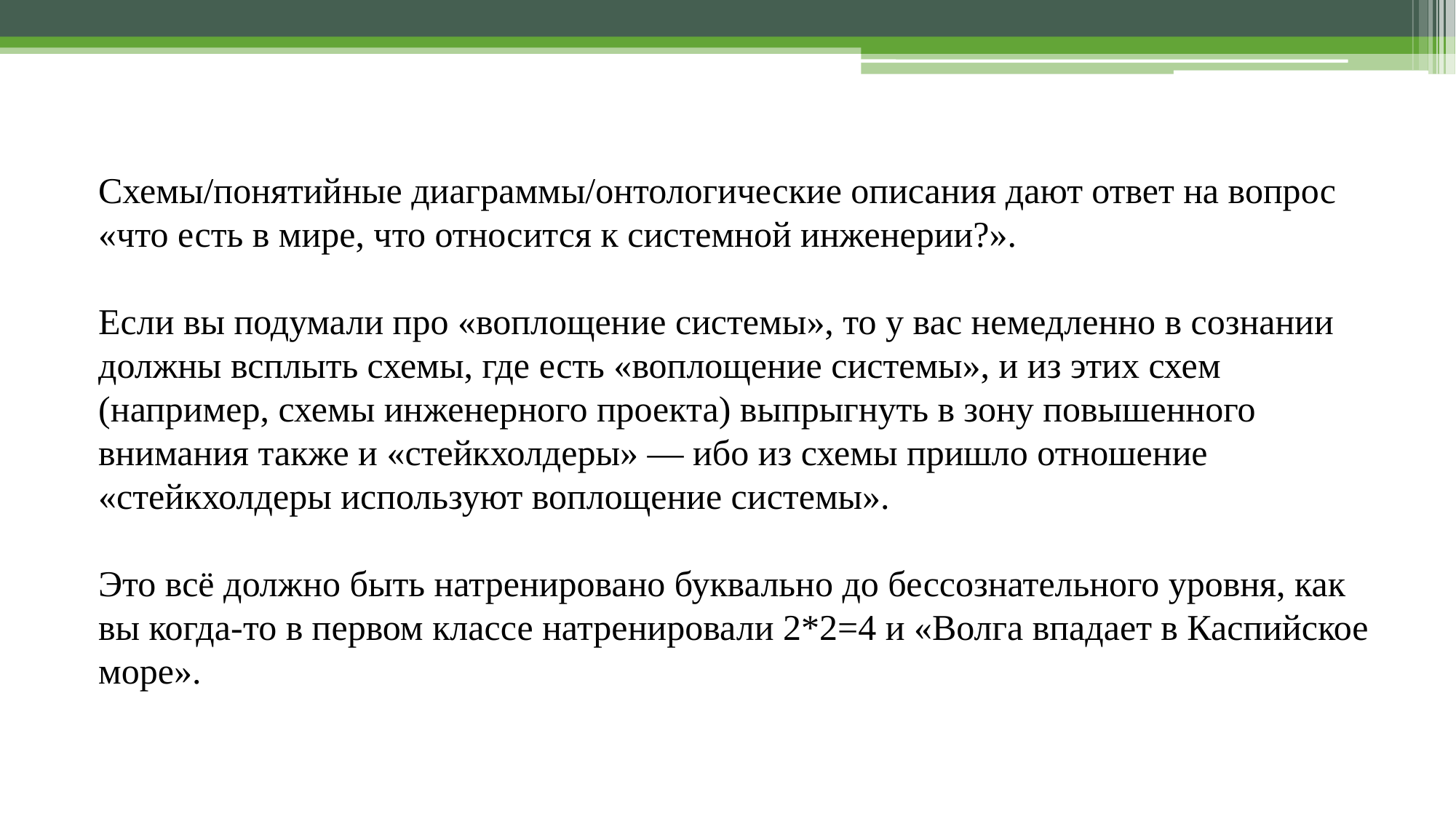

Схемы/понятийные диаграммы/онтологические описания дают ответ на вопрос «что есть в мире, что относится к системной инженерии?».

Если вы подумали про «воплощение системы», то у вас немедленно в сознании должны всплыть схемы, где есть «воплощение системы», и из этих схем (например, схемы инженерного проекта) выпрыгнуть в зону повышенного внимания также и «стейкхолдеры» — ибо из схемы пришло отношение «стейкхолдеры используют воплощение системы».

Это всё должно быть натренировано буквально до бессознательного уровня, как вы когда-то в первом классе натренировали 2*2=4 и «Волга впадает в Каспийское море».